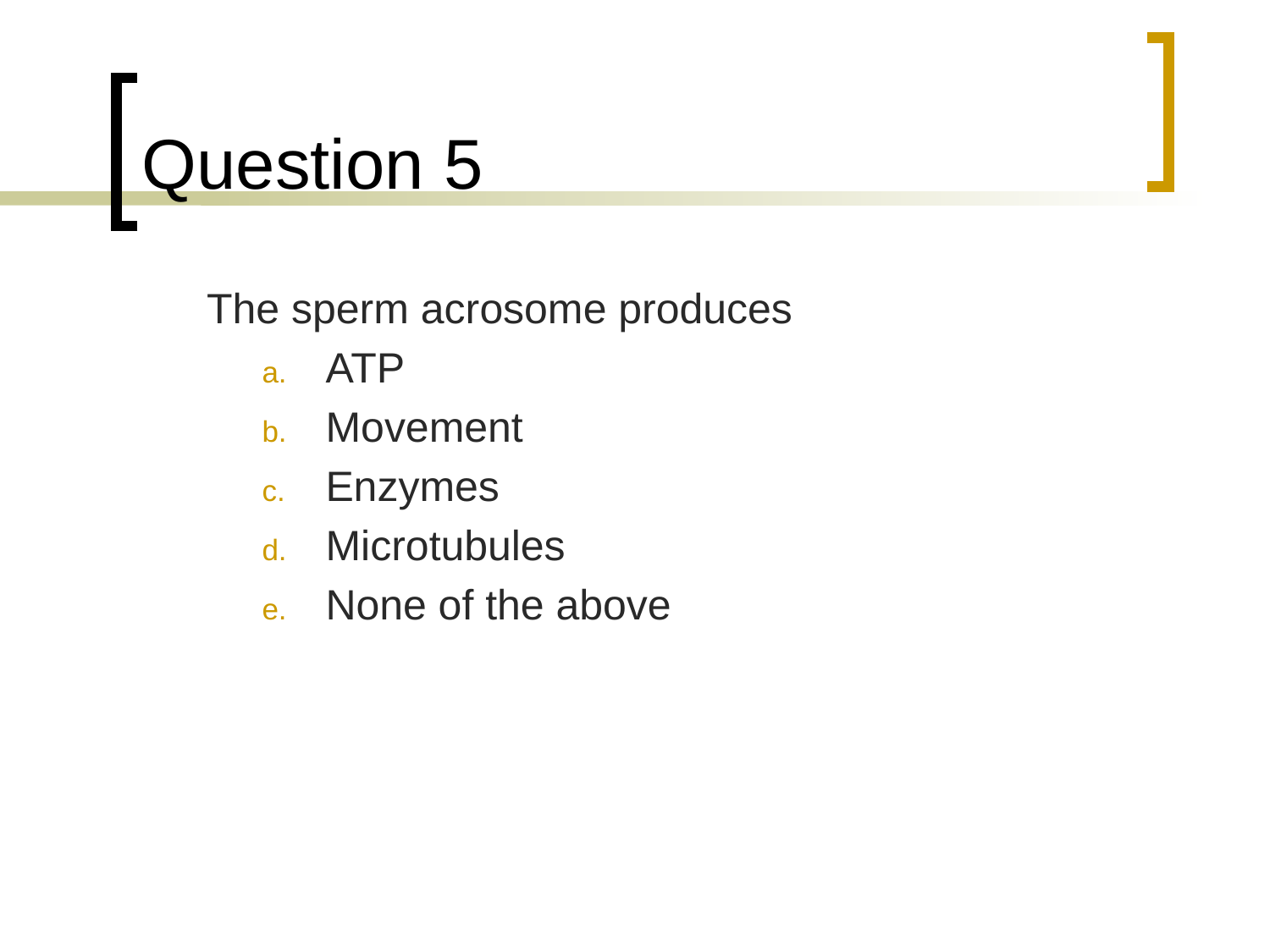

# Question 5
	The sperm acrosome produces
ATP
Movement
Enzymes
Microtubules
None of the above